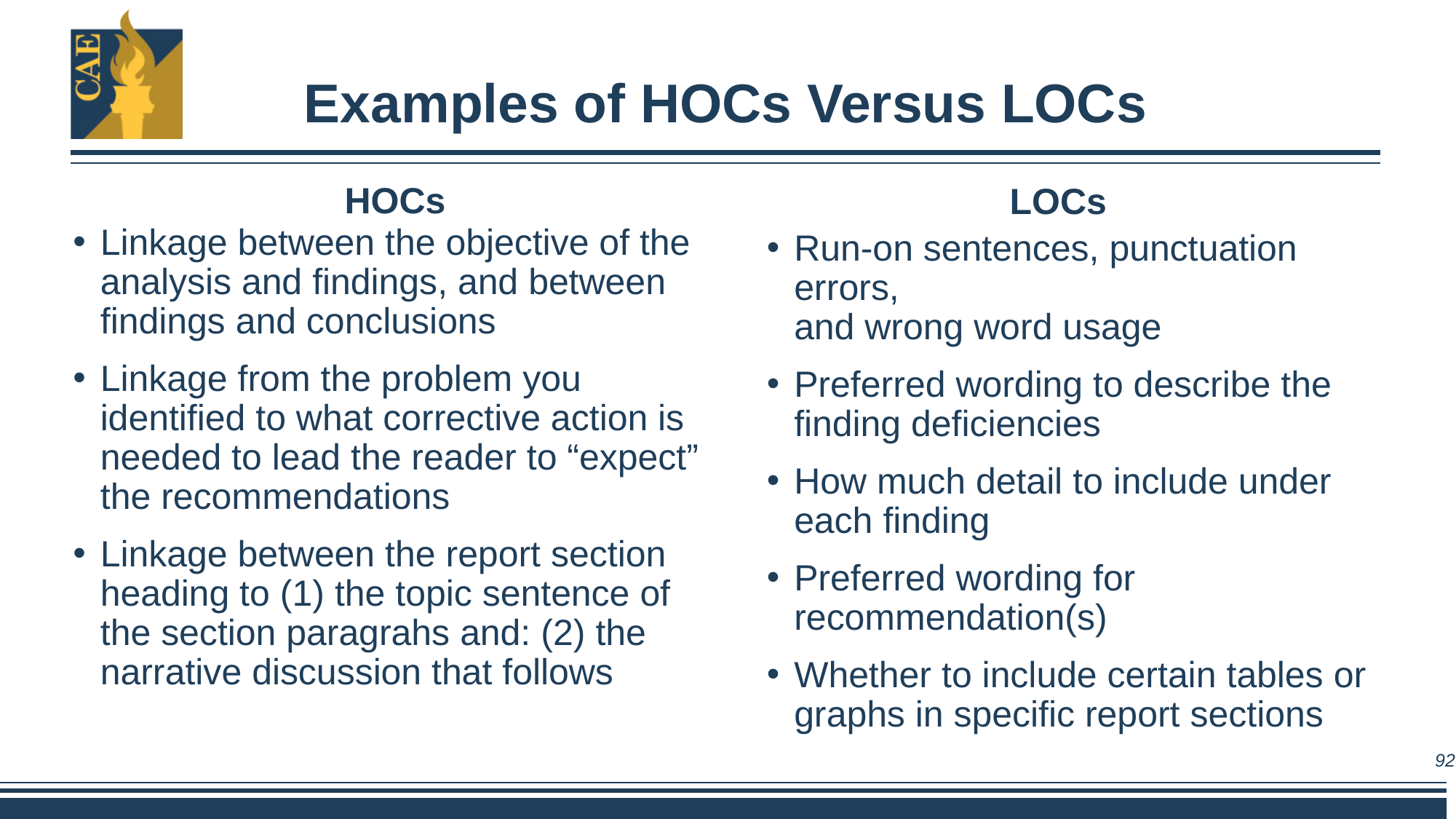

# Examples of HOCs Versus LOCs
HOCs
LOCs
Linkage between the objective of the analysis and findings, and between findings and conclusions
Linkage from the problem you identified to what corrective action is needed to lead the reader to “expect” the recommendations
Linkage between the report section heading to (1) the topic sentence of the section paragrahs and: (2) the narrative discussion that follows

Run-on sentences, punctuation errors,
and wrong word usage
Preferred wording to describe the finding deficiencies
How much detail to include under each finding
Preferred wording for recommendation(s)
Whether to include certain tables or graphs in specific report sections

92